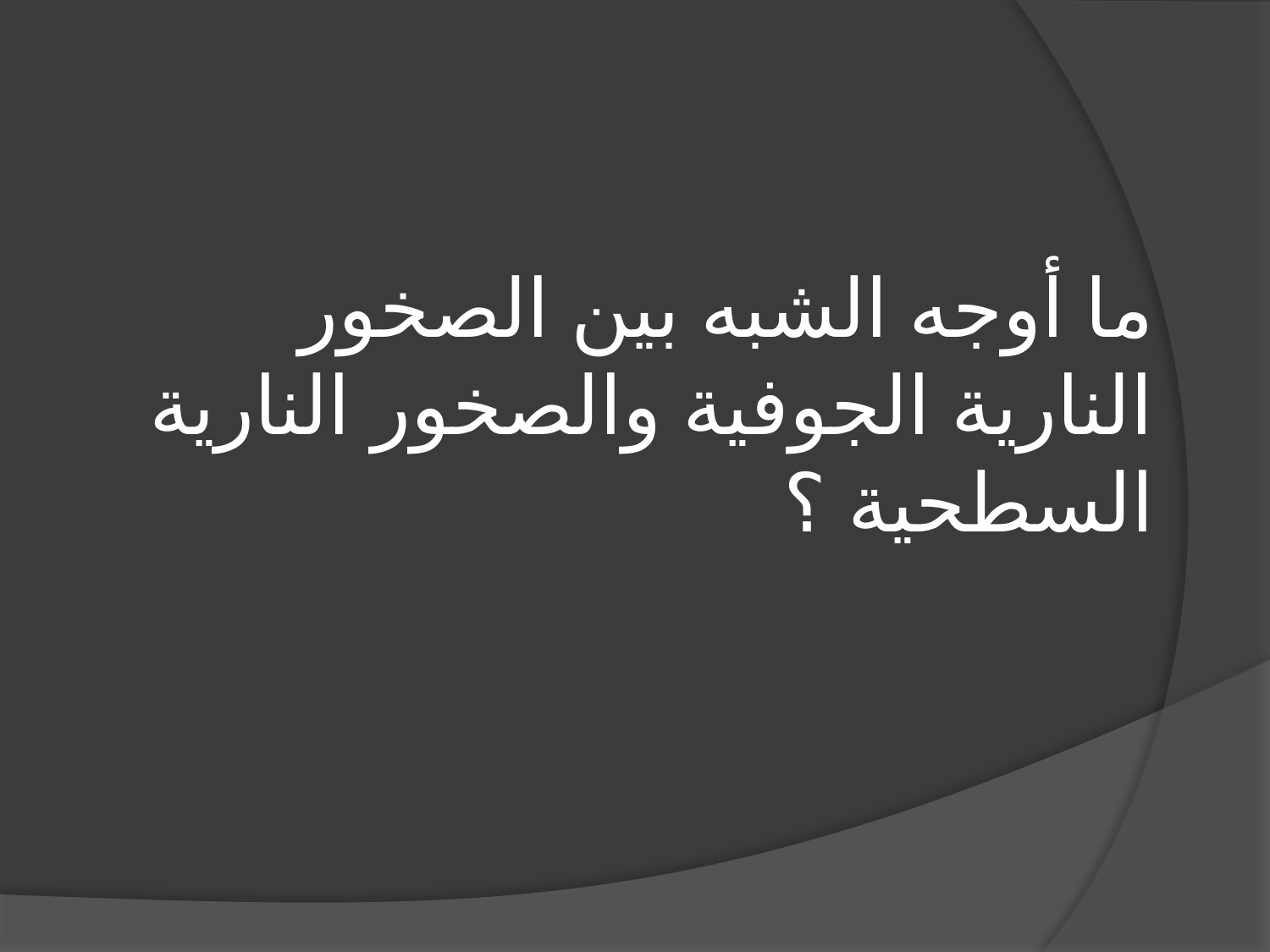

# ما أوجه الشبه بين الصخور النارية الجوفية والصخور النارية السطحية ؟